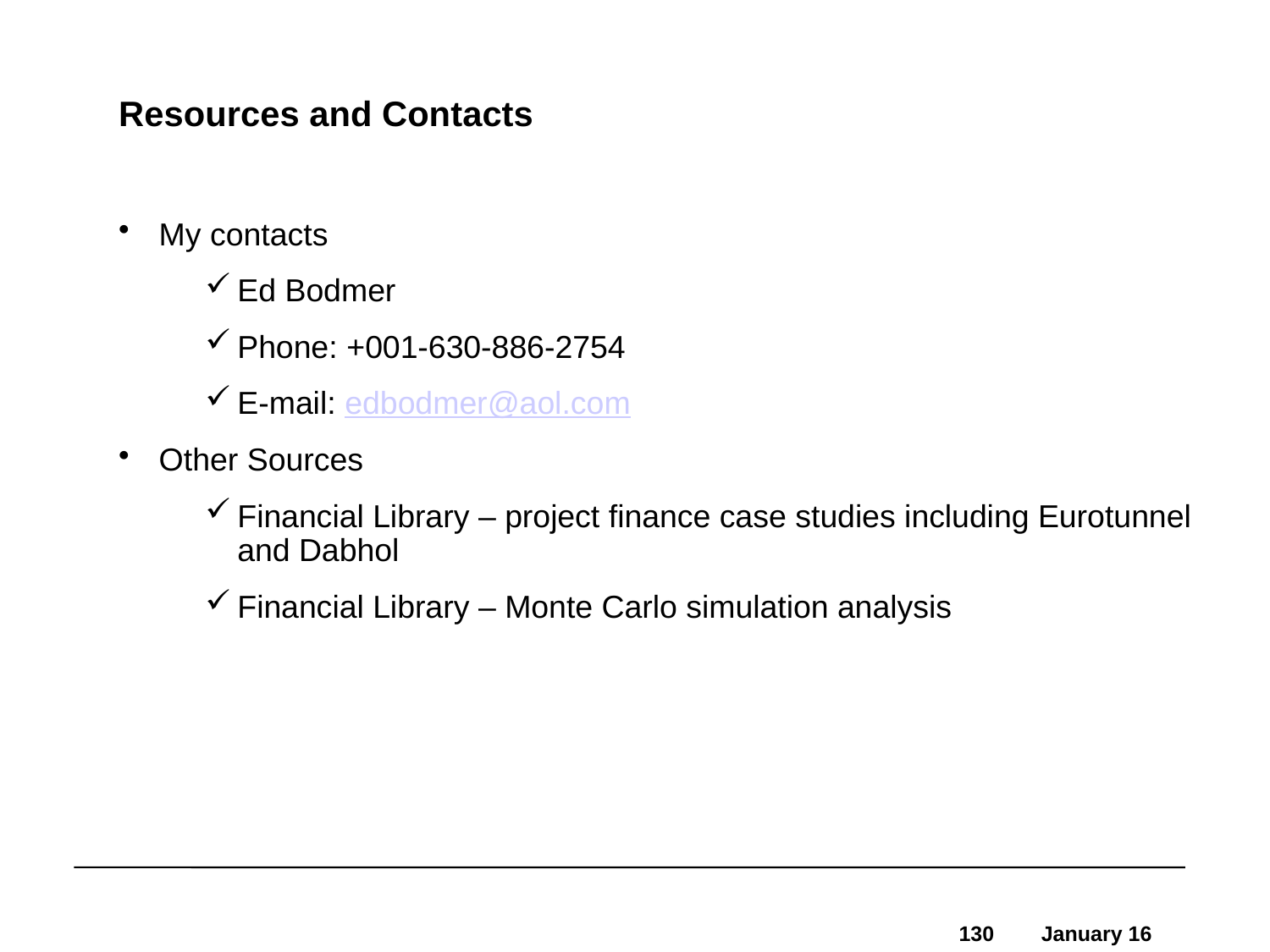

# Resources and Contacts
My contacts
Ed Bodmer
Phone: +001-630-886-2754
E-mail: edbodmer@aol.com
Other Sources
Financial Library – project finance case studies including Eurotunnel and Dabhol
Financial Library – Monte Carlo simulation analysis